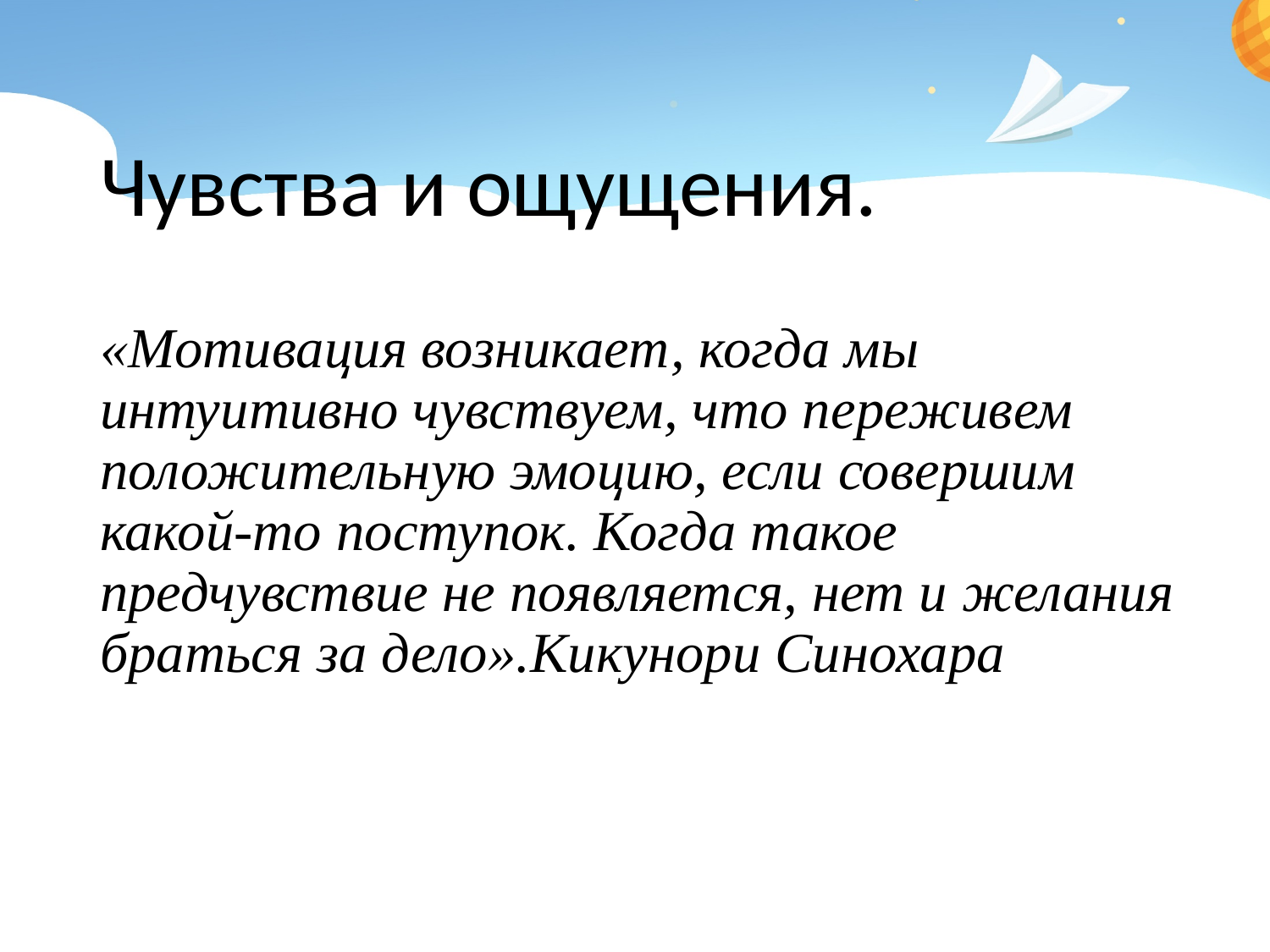

# Чувства и ощущения. «Мотивация возникает, когда мы интуитивно чувствуем, что переживем положительную эмоцию, если совершим какой-то поступок. Когда такое предчувствие не появляется, нет и желания браться за дело».Кикунори Синохара